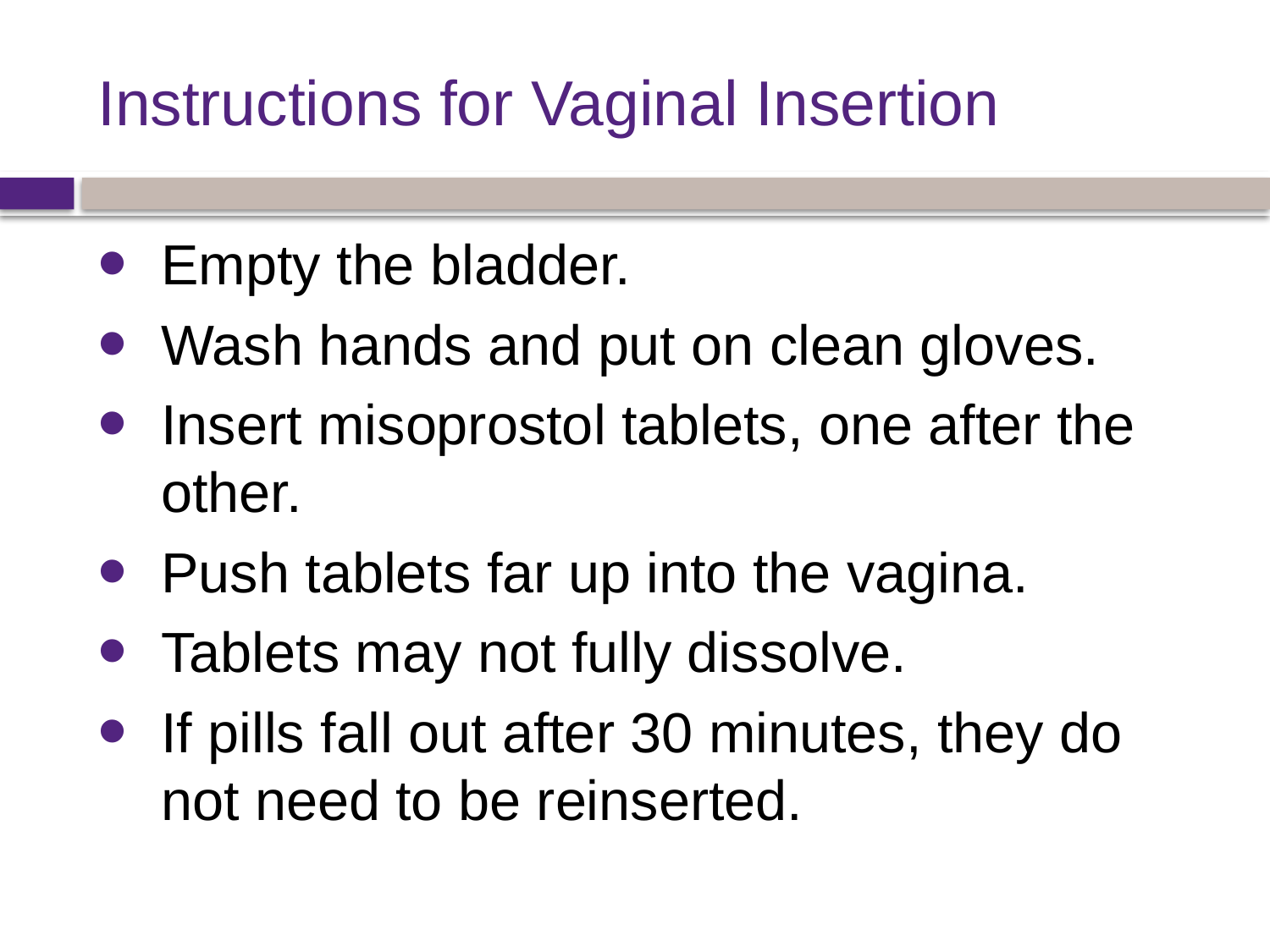

# Instructions for Vaginal Insertion
Empty the bladder.
Wash hands and put on clean gloves.
Insert misoprostol tablets, one after the other.
Push tablets far up into the vagina.
Tablets may not fully dissolve.
If pills fall out after 30 minutes, they do not need to be reinserted.